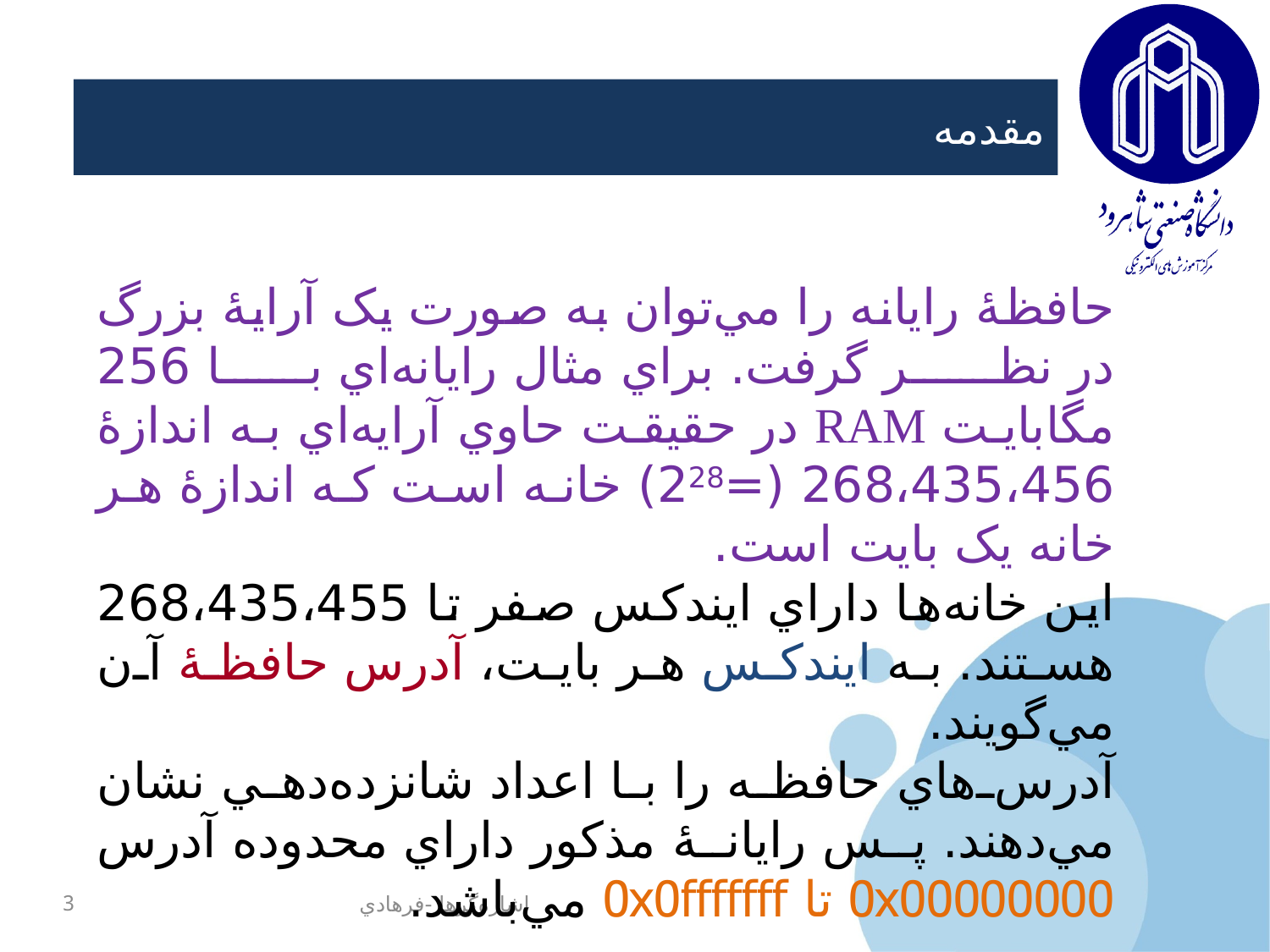

# مقدمه
حافظۀ رايانه را مي‌توان به صورت يک آرايۀ بزرگ در نظر گرفت. براي مثال رايانه‌اي با 256 مگابايت RAM در حقيقت حاوي آرايه‌اي به اندازۀ 268،435،456 (=228) خانه است که اندازۀ هر خانه يک بايت است.
اين خانه‌ها داراي ايندکس صفر تا 268،435،455 هستند. به ايندکس هر بايت، آدرس حافظۀ آن مي‌گويند.
آدرس‌هاي حافظه را با اعداد شانزده‌دهي نشان مي‌دهند. پس رايانۀ مذکور داراي محدوده آدرس 0x00000000 تا 0x0fffffff مي‌باشد.
3
اشاره‌گرها -فرهادي